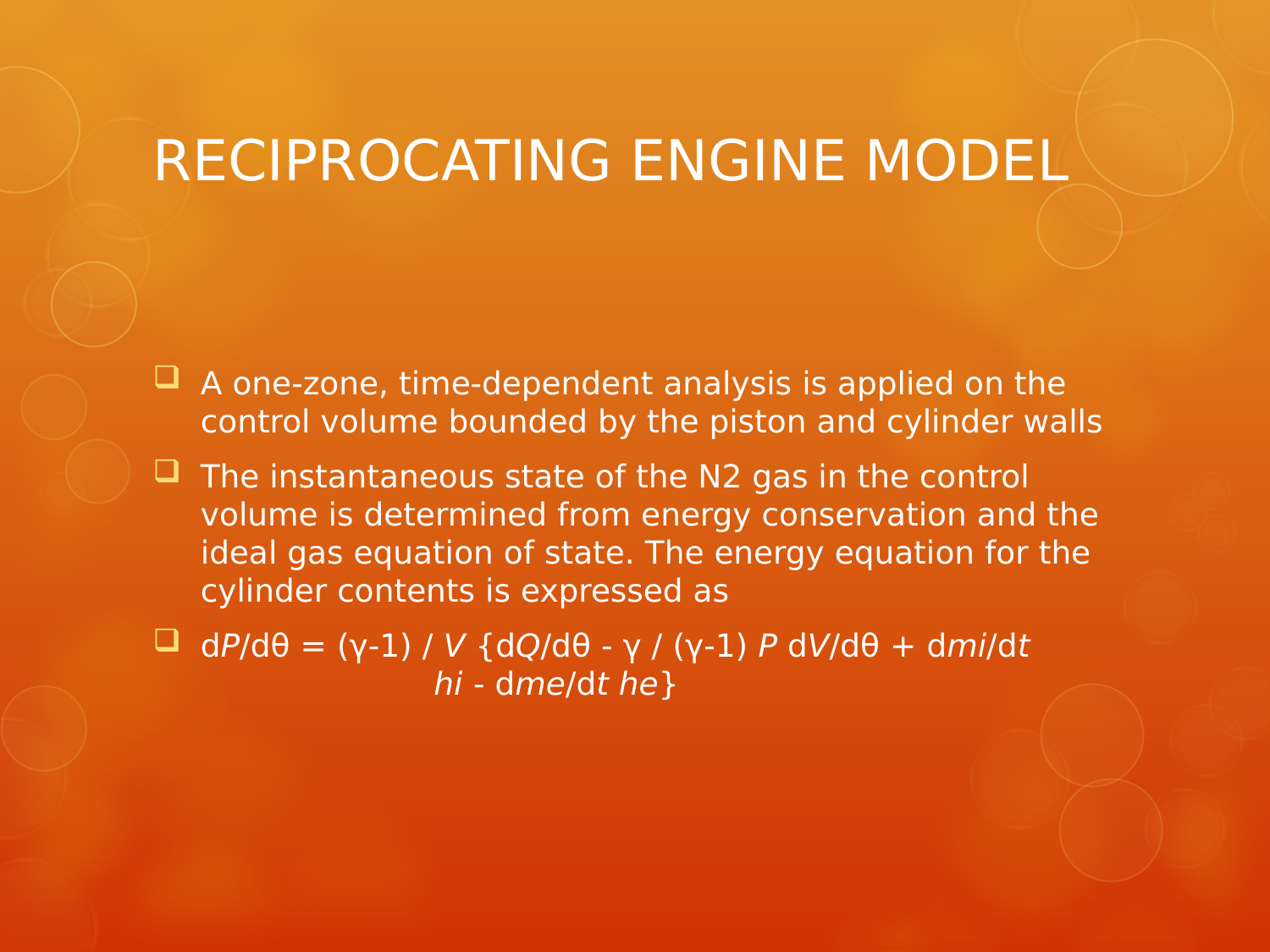

# RECIPROCATING ENGINE MODEL
A one-zone, time-dependent analysis is applied on the control volume bounded by the piston and cylinder walls
The instantaneous state of the N2 gas in the control volume is determined from energy conservation and the ideal gas equation of state. The energy equation for the cylinder contents is expressed as
dP/dθ = (γ-1) / V {dQ/dθ - γ / (γ-1) P dV/dθ + dmi/dt                                hi - dme/dt he}